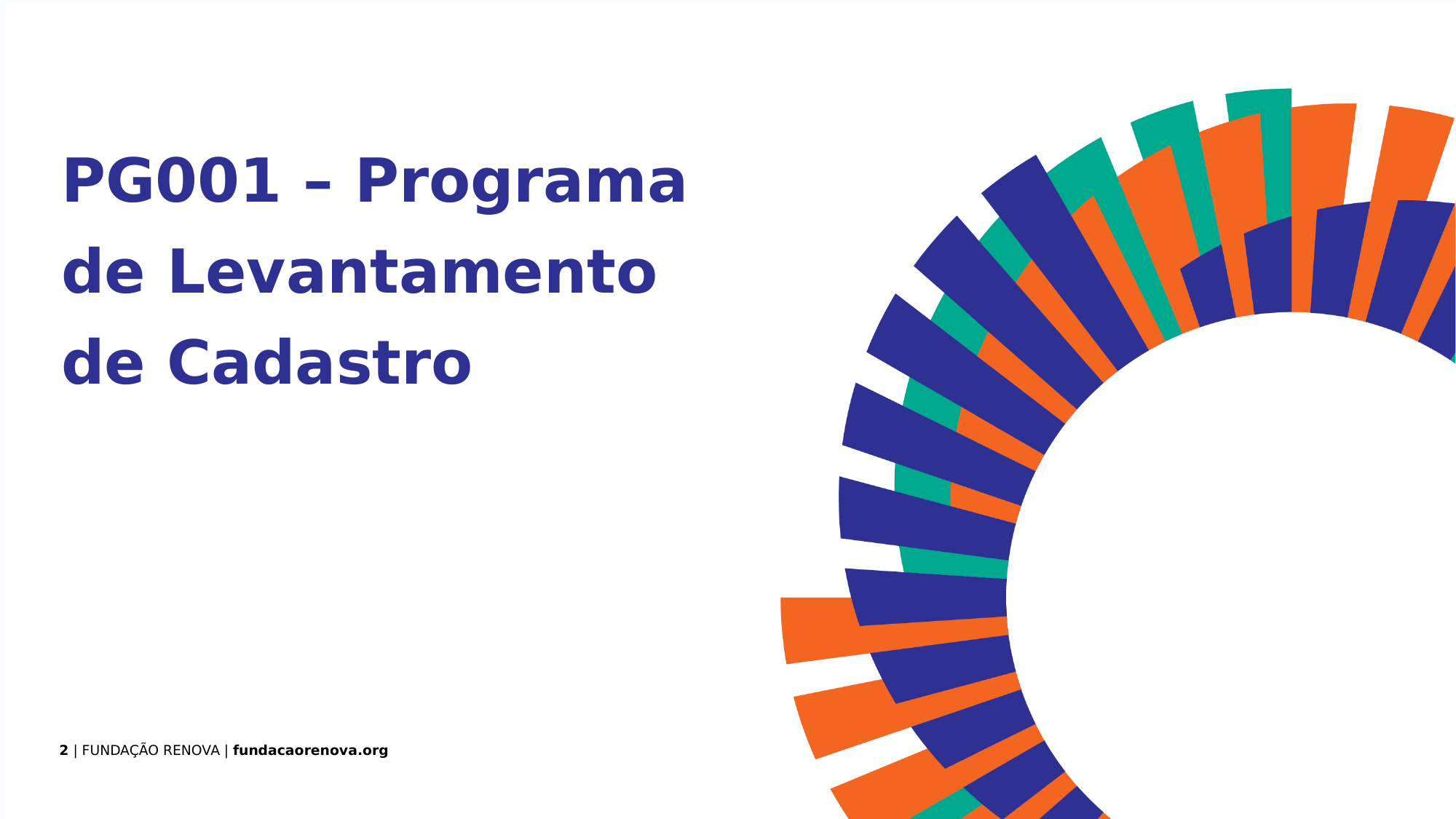

PG001 – Programa de Levantamento de Cadastro